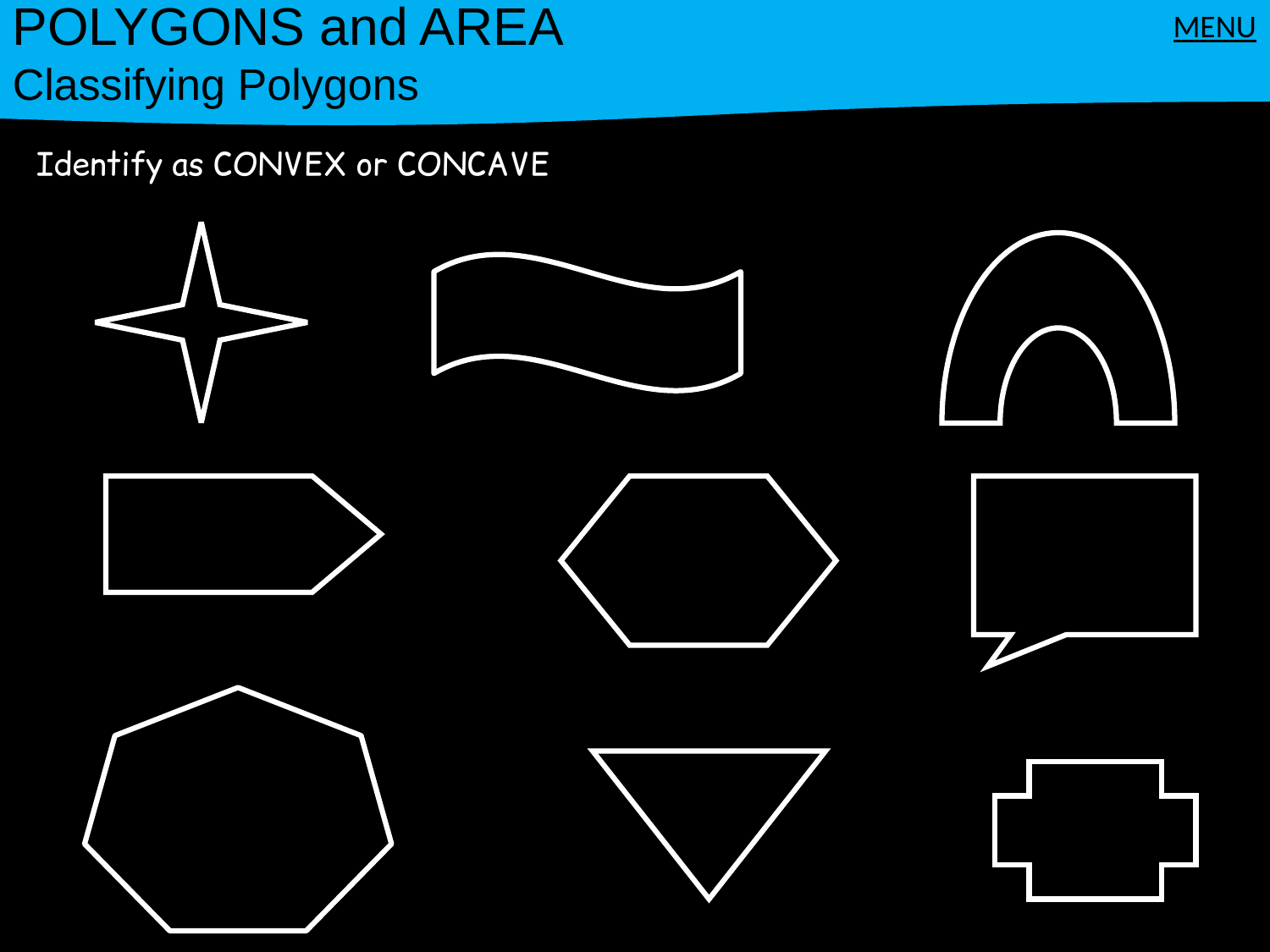

POLYGONS and AREA
Classifying Polygons
MENU
Identify as CONVEX or CONCAVE